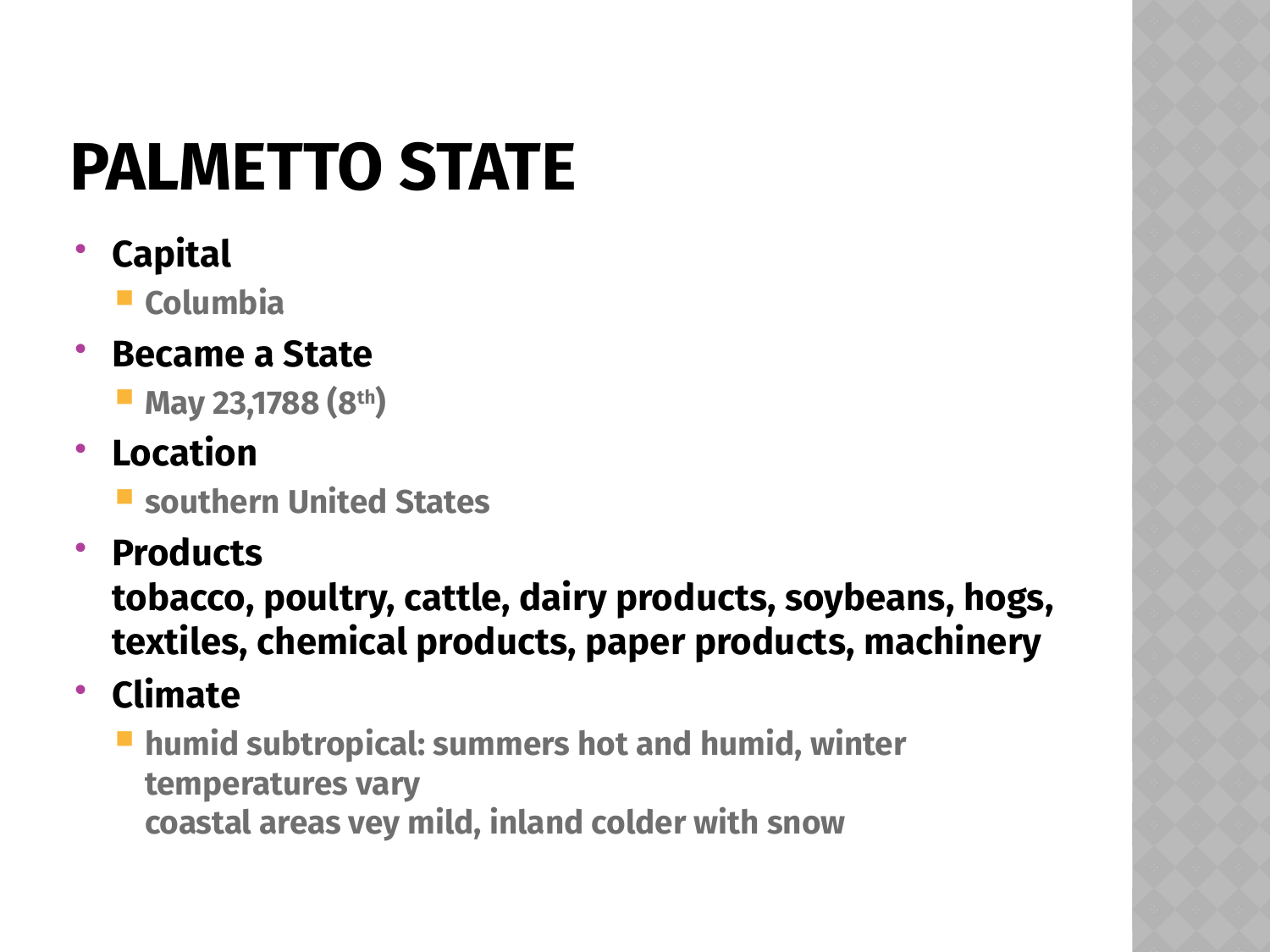

# Palmetto state
Capital
Columbia
Became a State
May 23,1788 (8th)
Location
southern United States
Products
tobacco, poultry, cattle, dairy products, soybeans, hogs, textiles, chemical products, paper products, machinery
Climate
humid subtropical: summers hot and humid, winter temperatures vary 
coastal areas vey mild, inland colder with snow